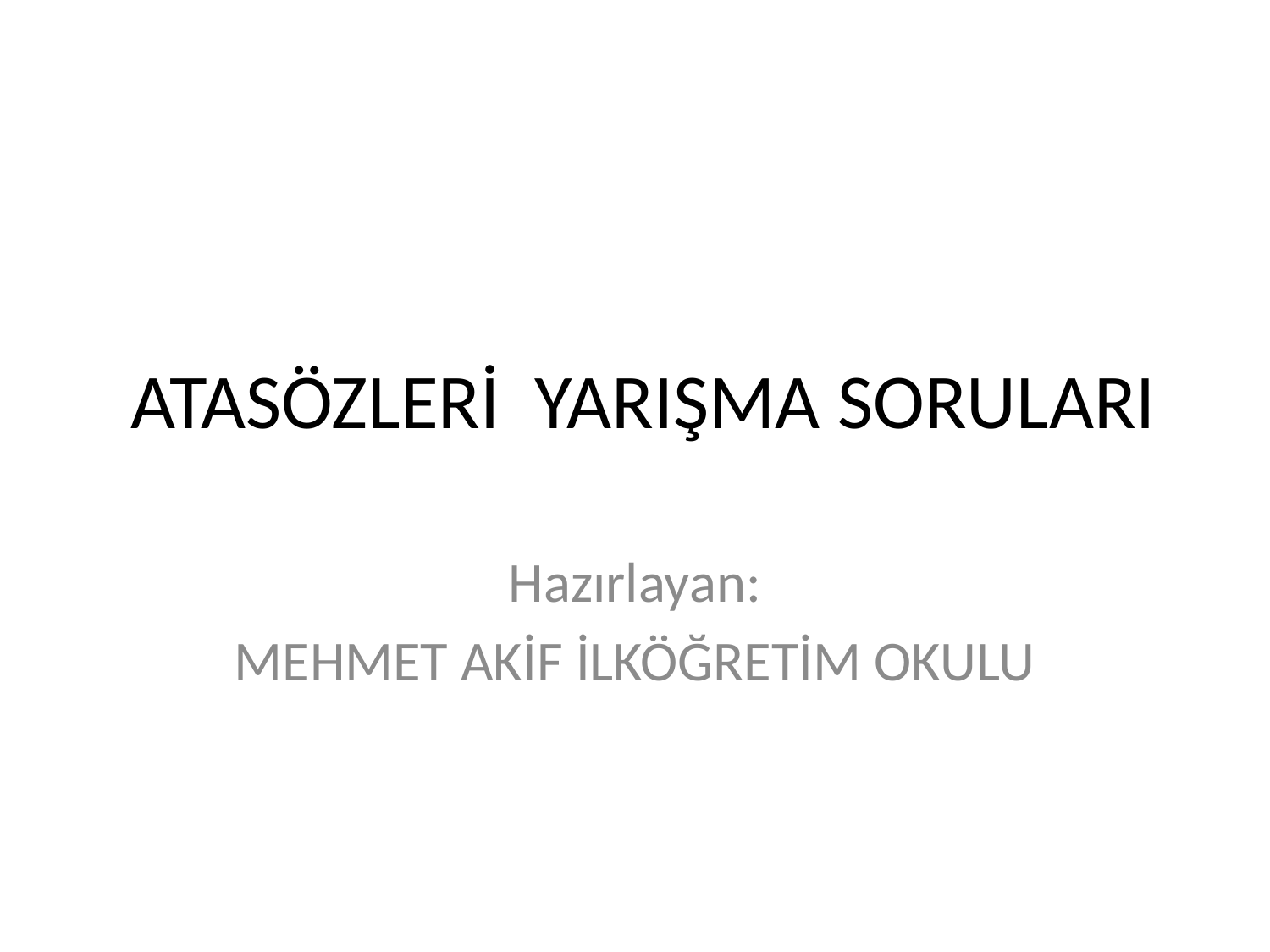

# ATASÖZLERİ  YARIŞMA SORULARI
Hazırlayan:
MEHMET AKİF İLKÖĞRETİM OKULU